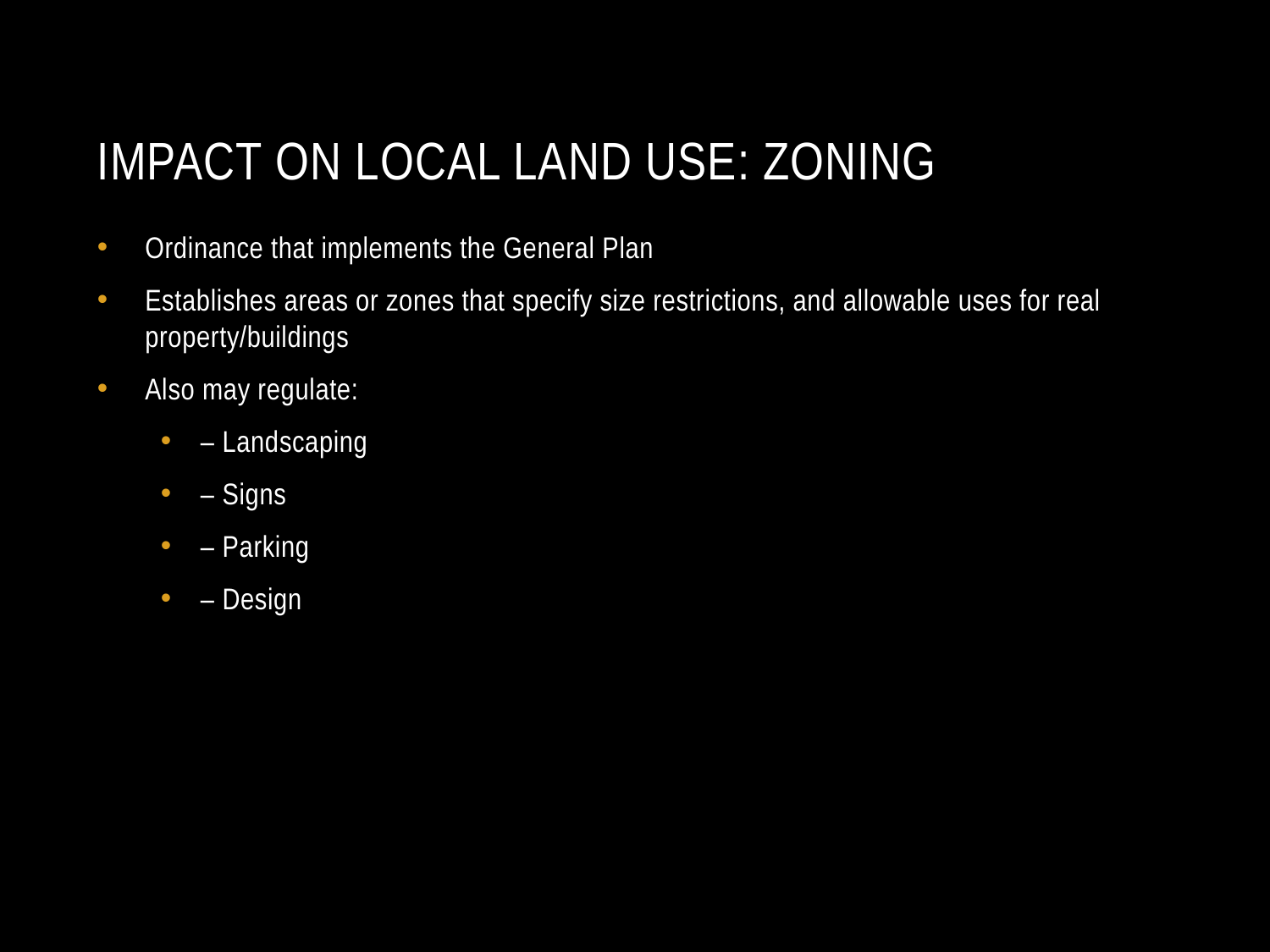

# IMPACT ON LOCAL LAND USE: ZONING
Ordinance that implements the General Plan
Establishes areas or zones that specify size restrictions, and allowable uses for real property/buildings
Also may regulate:
– Landscaping
– Signs
– Parking
– Design